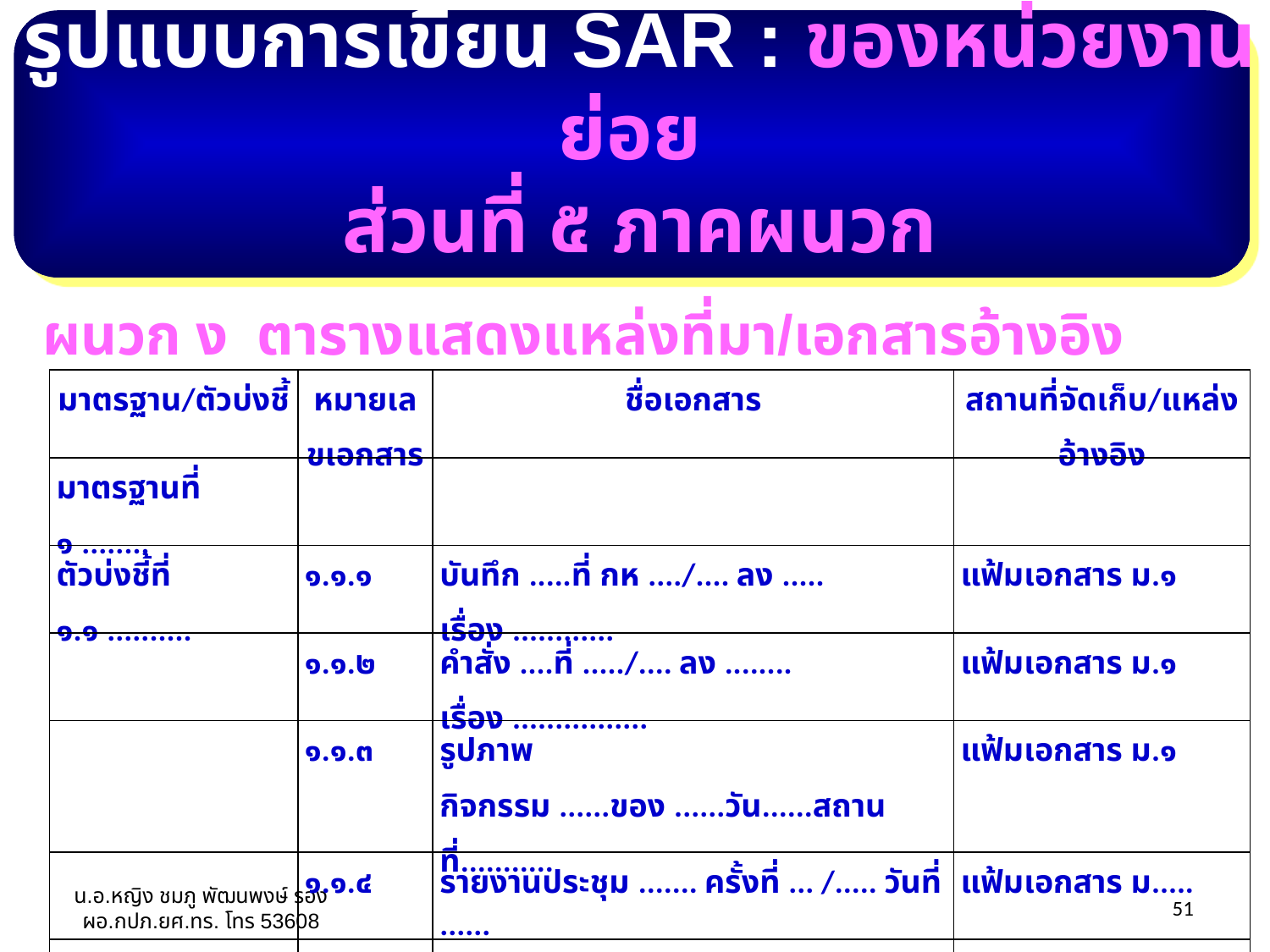

รูปแบบการเขียน SAR : ของหน่วยงานย่อย
ส่วนที่ ๕ ภาคผนวก
ผนวก ง  ตารางแสดงแหล่งที่มา/เอกสารอ้างอิง
| มาตรฐาน/ตัวบ่งชี้ | หมายเลขเอกสาร | ชื่อเอกสาร | สถานที่จัดเก็บ/แหล่งอ้างอิง |
| --- | --- | --- | --- |
| มาตรฐานที่ ๑ ........ |  |  |  |
| ตัวบ่งชี้ที่ ๑.๑ .......... | ๑.๑.๑ | บันทึก .....ที่ กห ..../.... ลง ..... เรื่อง ............ | แฟ้มเอกสาร ม.๑ |
|  | ๑.๑.๒ | คำสั่ง ....ที่ ...../.... ลง ........ เรื่อง ................ | แฟ้มเอกสาร ม.๑ |
|  | ๑.๑.๓ | รูปภาพกิจกรรม ......ของ ......วัน......สถานที่........... | แฟ้มเอกสาร ม.๑ |
|  | ๑.๑.๔ | รายงานประชุม ....... ครั้งที่ ... /..... วันที่ ...... | แฟ้มเอกสาร ม..... |
|  | ๑.๑.๕ | คู่มือ ........... พ.ศ. ........ จัดทำโดย ............... | แผนก .... กอง ........ |
| ตัวบ่งชี้ที่ ๑.๒ ......... | ๑.๒.๑ |  |  |
|  | ๑.๒.๒ |  |  |
| ฯลฯ |  |  |  |
น.อ.หญิง ชมภู พัฒนพงษ์ รอง ผอ.กปภ.ยศ.ทร. โทร 53608
26/03/55
51